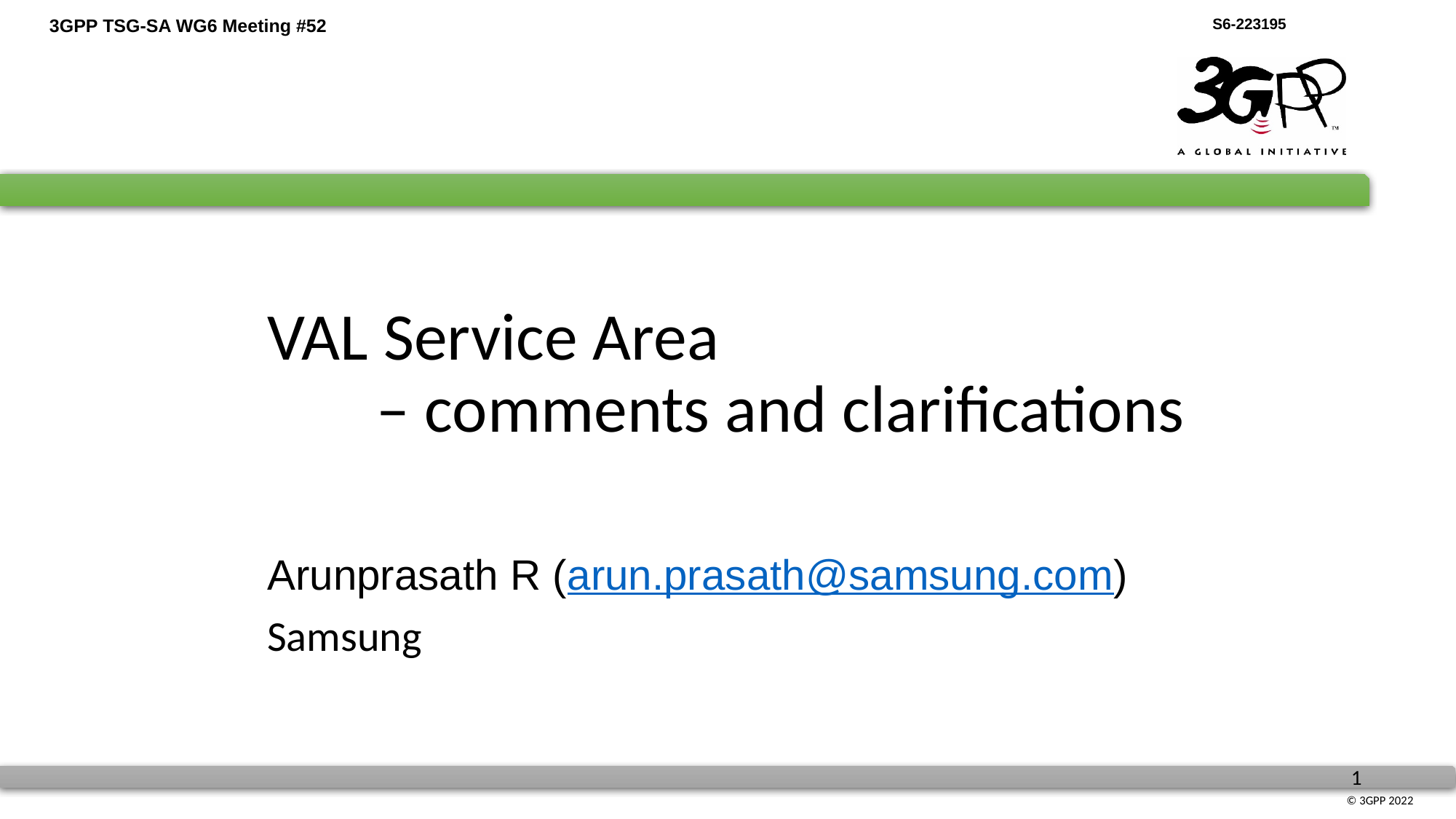

# VAL Service Area – comments and clarifications
Arunprasath R (arun.prasath@samsung.com)
Samsung